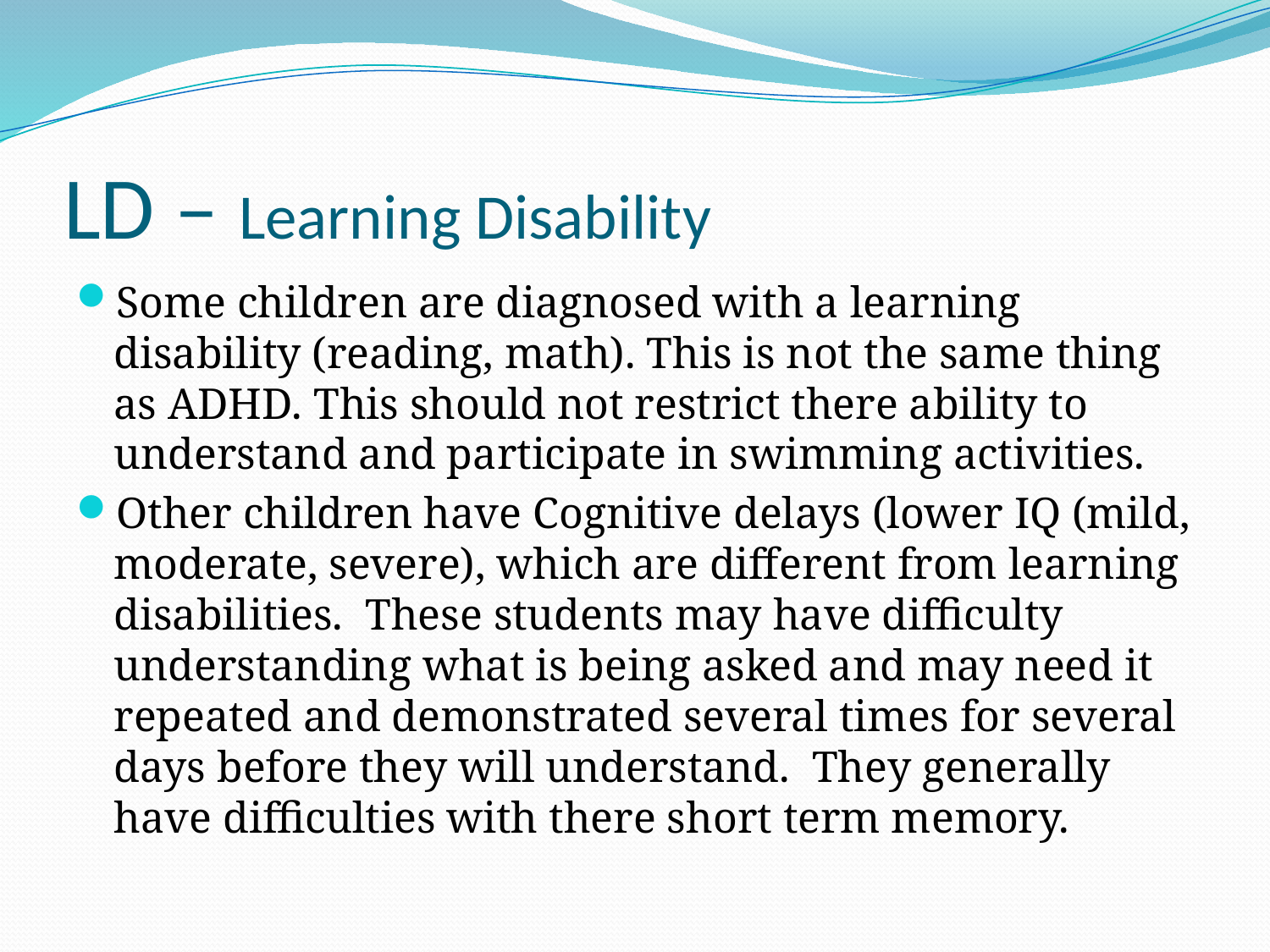

# LD – Learning Disability
Some children are diagnosed with a learning disability (reading, math). This is not the same thing as ADHD. This should not restrict there ability to understand and participate in swimming activities.
Other children have Cognitive delays (lower IQ (mild, moderate, severe), which are different from learning disabilities.  These students may have difficulty understanding what is being asked and may need it repeated and demonstrated several times for several days before they will understand.  They generally have difficulties with there short term memory.